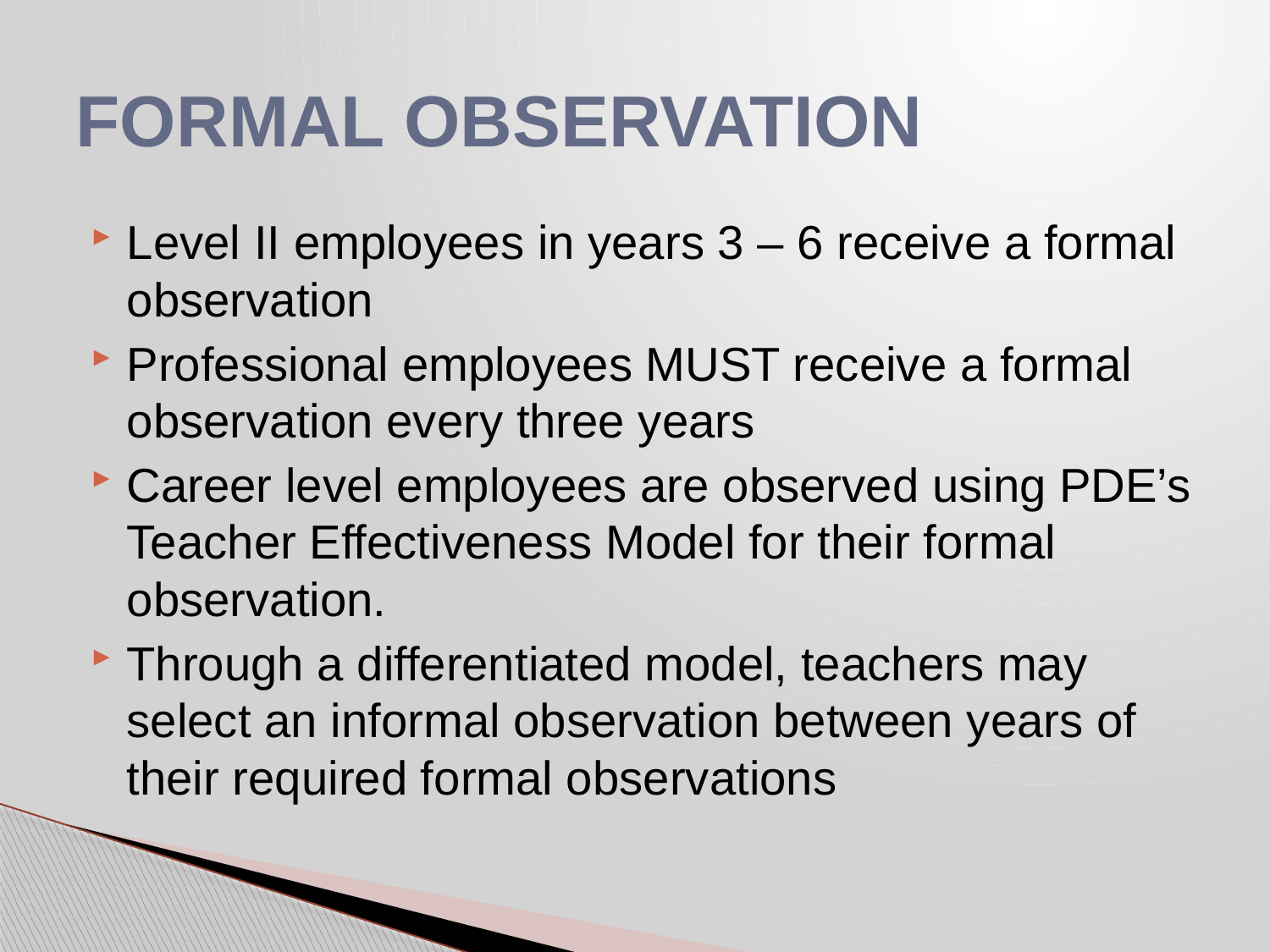

# FORMAL OBSERVATION
Level II employees in years 3 – 6 receive a formal observation
Professional employees MUST receive a formal observation every three years
Career level employees are observed using PDE’s Teacher Effectiveness Model for their formal observation.
Through a differentiated model, teachers may select an informal observation between years of their required formal observations